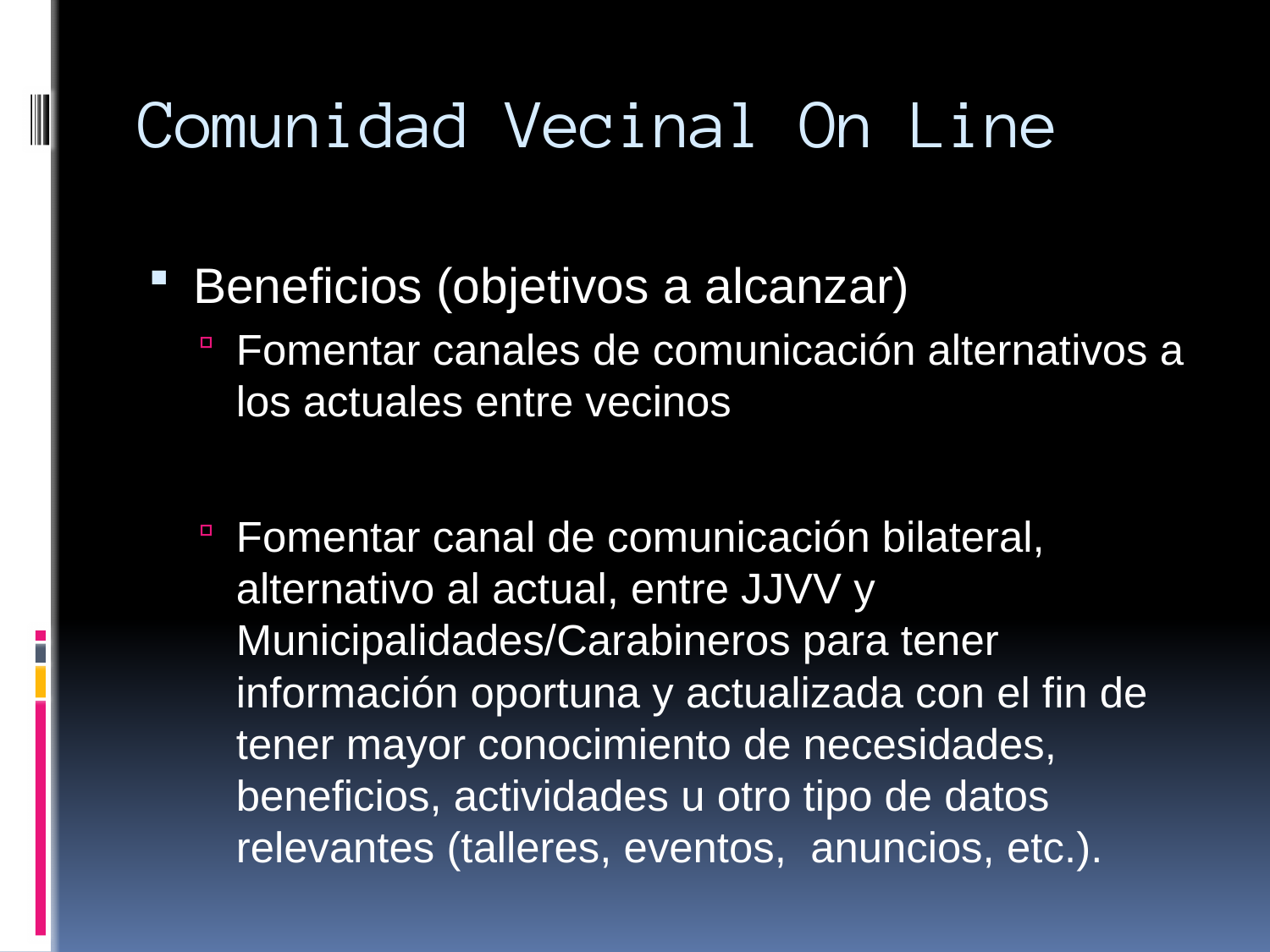

# Comunidad Vecinal On Line
Beneficios (objetivos a alcanzar)
Fomentar canales de comunicación alternativos a los actuales entre vecinos

Fomentar canal de comunicación bilateral, alternativo al actual, entre JJVV y Municipalidades/Carabineros para tener información oportuna y actualizada con el fin de tener mayor conocimiento de necesidades, beneficios, actividades u otro tipo de datos relevantes (talleres, eventos,  anuncios, etc.).